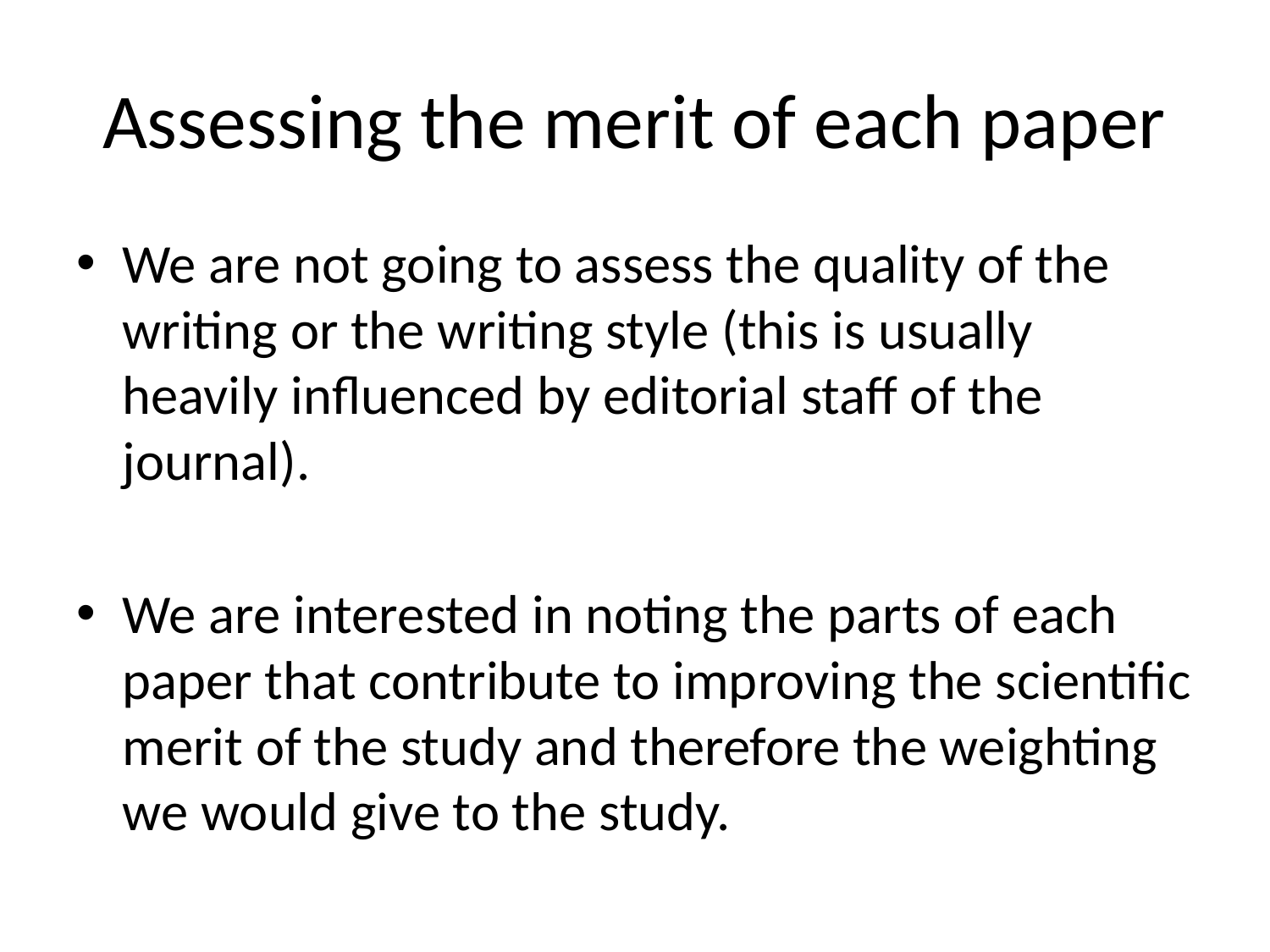

# Assessing the merit of each paper
We are not going to assess the quality of the writing or the writing style (this is usually  heavily influenced by editorial staff of the journal).

We are interested in noting the parts of each paper that contribute to improving the scientific merit of the study and therefore the weighting we would give to the study.